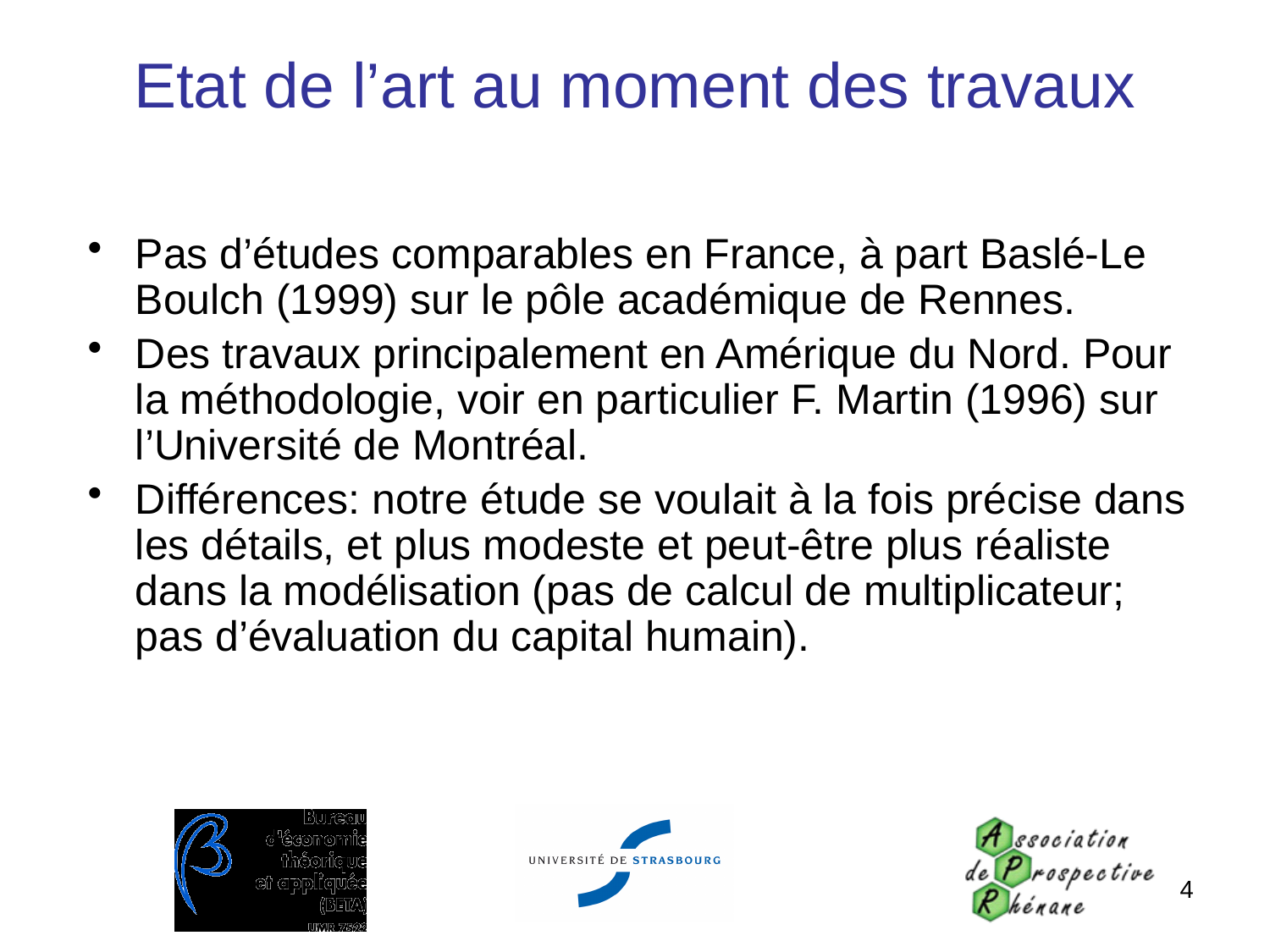

# Etat de l’art au moment des travaux
Pas d’études comparables en France, à part Baslé-Le Boulch (1999) sur le pôle académique de Rennes.
Des travaux principalement en Amérique du Nord. Pour la méthodologie, voir en particulier F. Martin (1996) sur l’Université de Montréal.
Différences: notre étude se voulait à la fois précise dans les détails, et plus modeste et peut-être plus réaliste dans la modélisation (pas de calcul de multiplicateur; pas d’évaluation du capital humain).

4